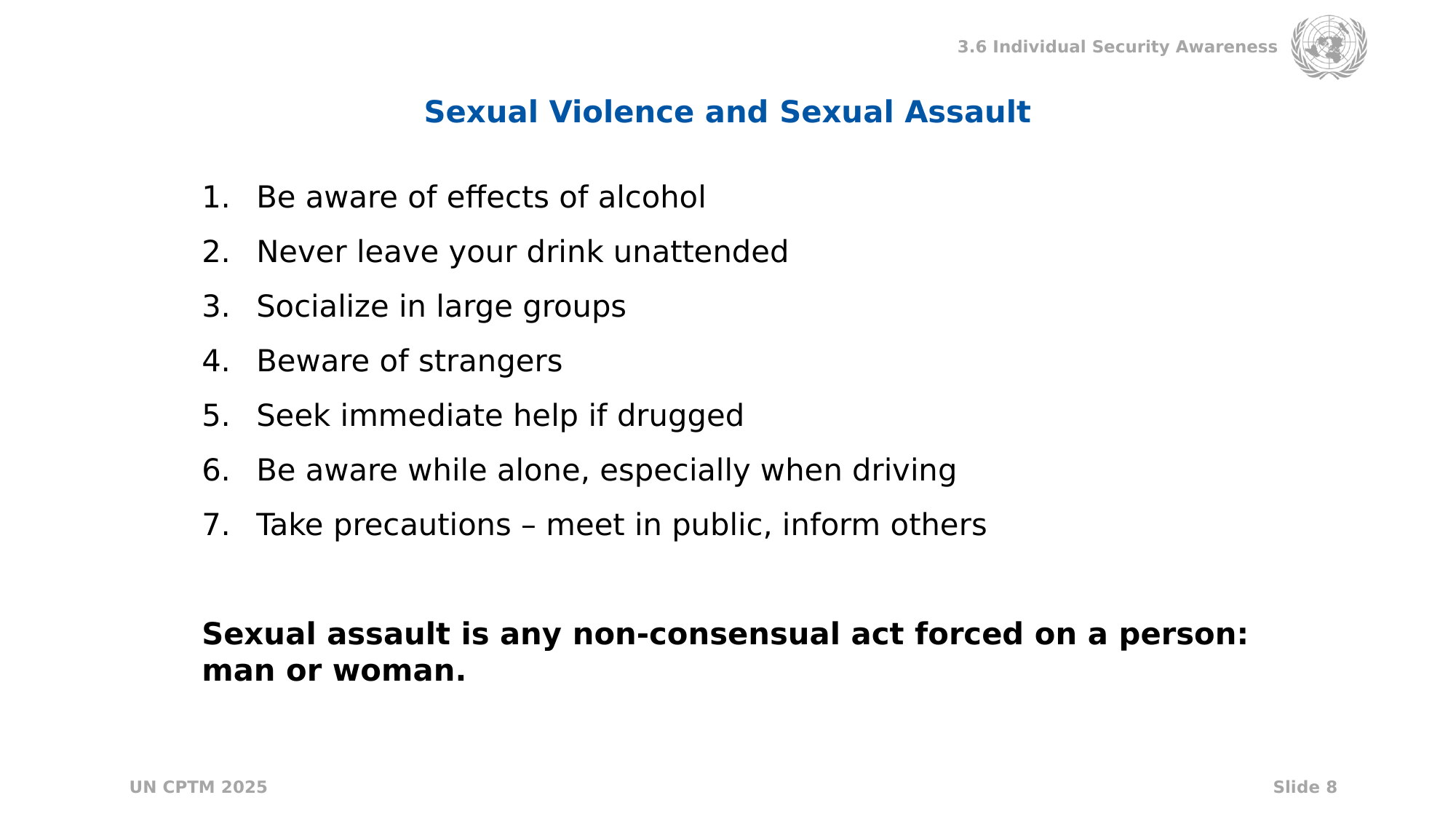

Sexual Violence and Sexual Assault
Be aware of effects of alcohol
Never leave your drink unattended
Socialize in large groups
Beware of strangers
Seek immediate help if drugged
Be aware while alone, especially when driving
Take precautions – meet in public, inform others

Sexual assault is any non-consensual act forced on a person: man or woman.